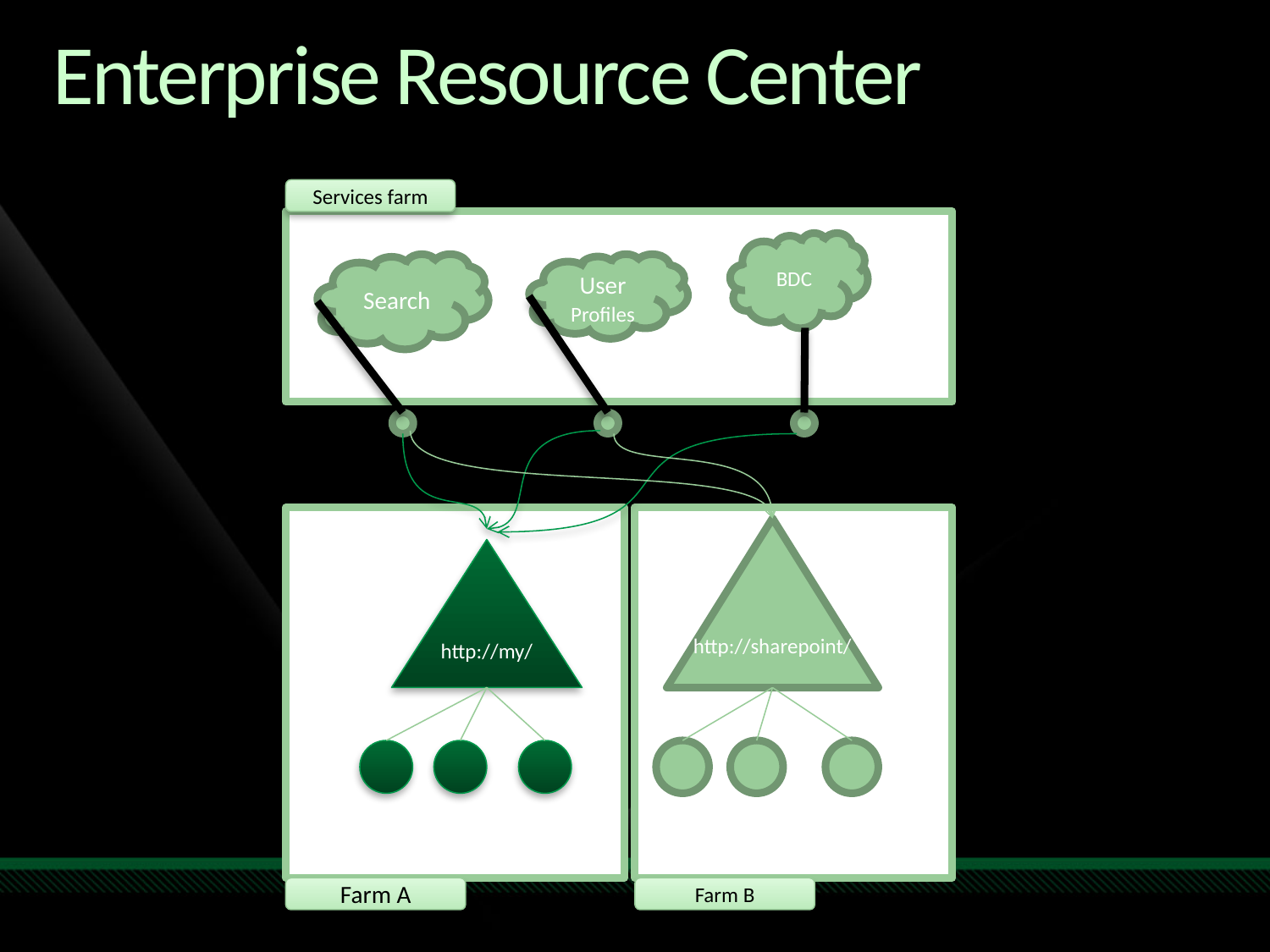

# Enterprise Resource Center
Services farm

BDC
Search
User Profiles

http://sharepoint/
http://my/

Farm A
Farm B